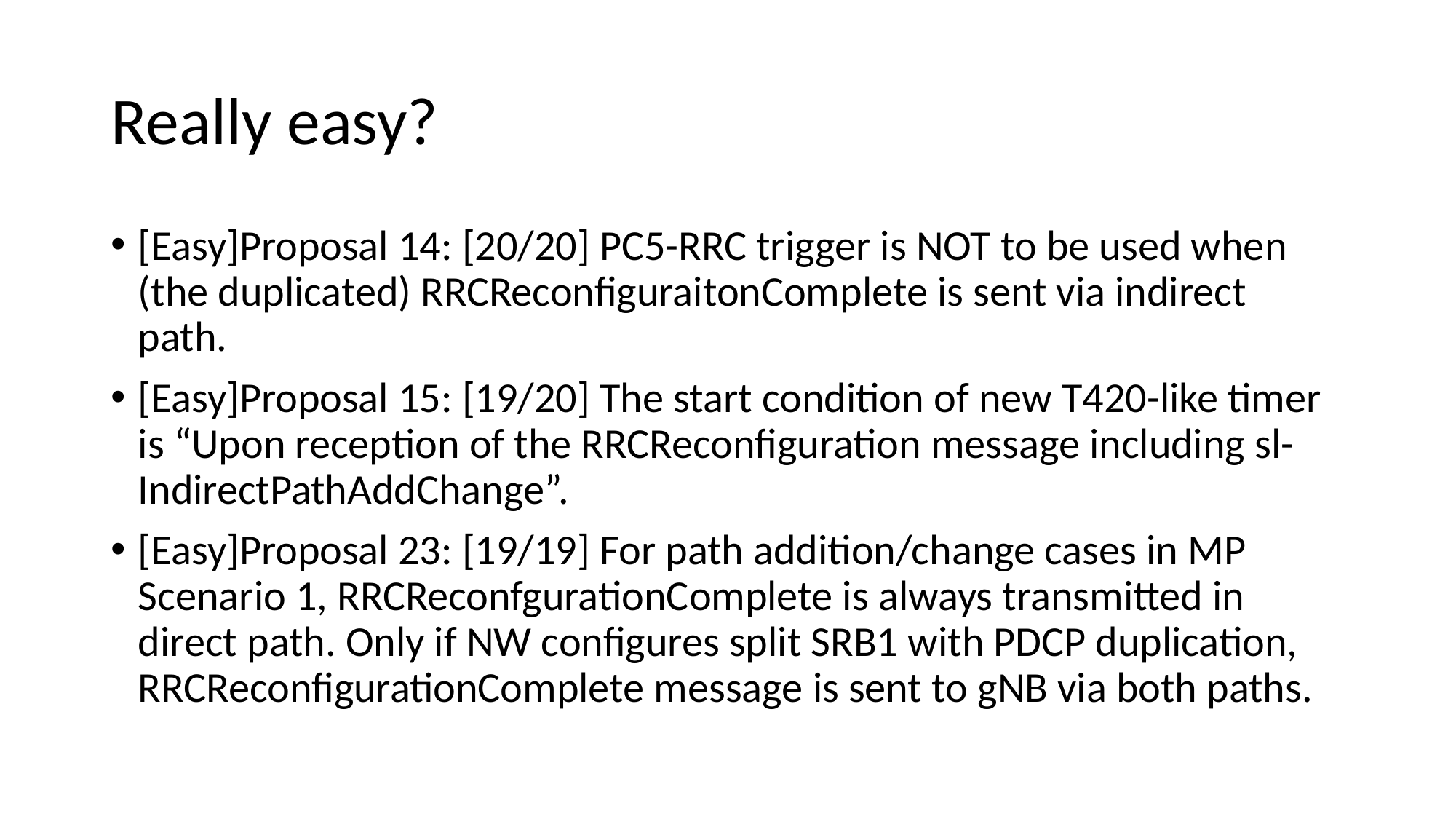

# Really easy?
[Easy]Proposal 14: [20/20] PC5-RRC trigger is NOT to be used when (the duplicated) RRCReconfiguraitonComplete is sent via indirect path.
[Easy]Proposal 15: [19/20] The start condition of new T420-like timer is “Upon reception of the RRCReconfiguration message including sl-IndirectPathAddChange”.
[Easy]Proposal 23: [19/19] For path addition/change cases in MP Scenario 1, RRCReconfgurationComplete is always transmitted in direct path. Only if NW configures split SRB1 with PDCP duplication, RRCReconfigurationComplete message is sent to gNB via both paths.